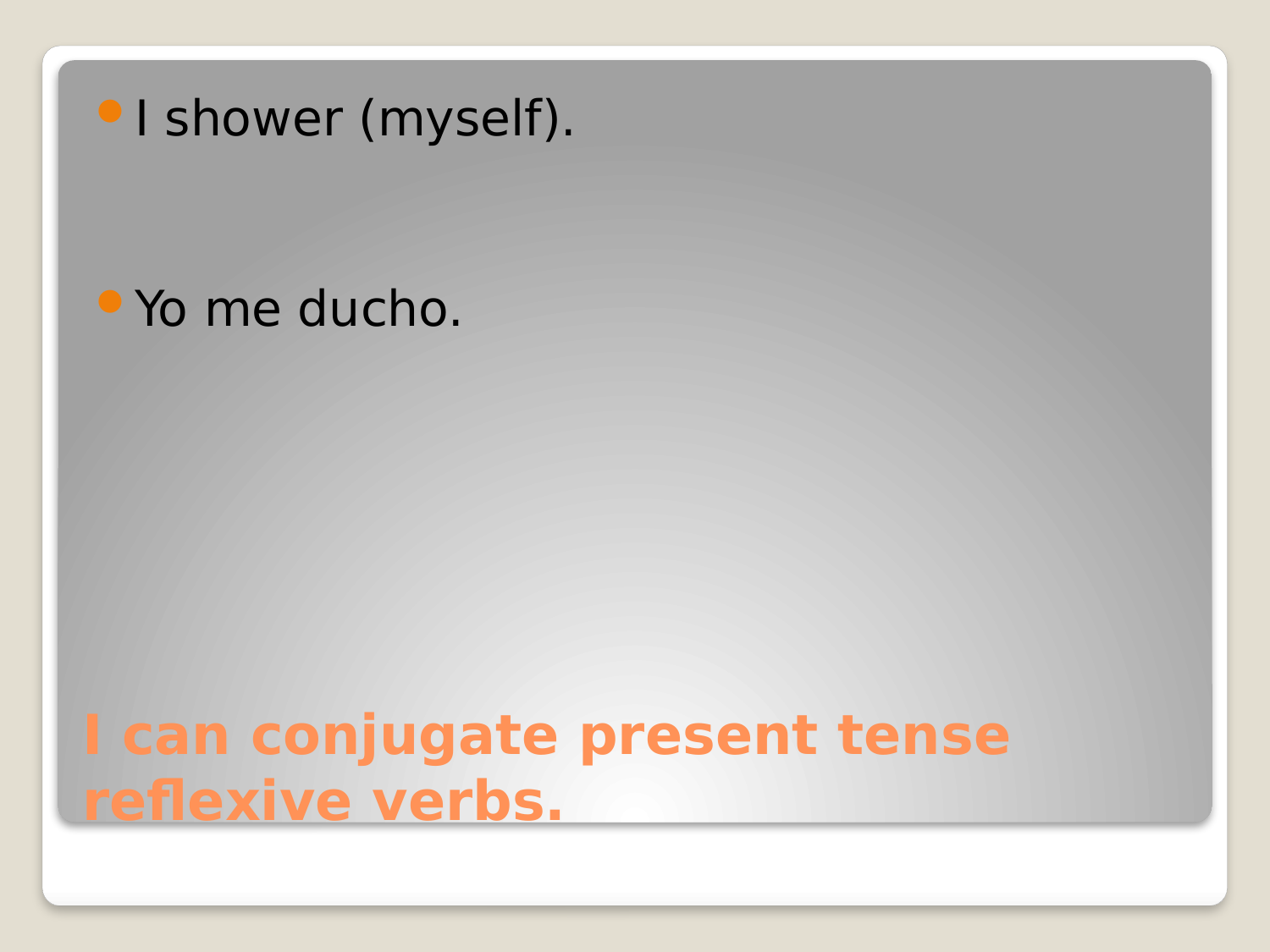

I shower (myself).

Yo me ducho.
# I can conjugate present tense reflexive verbs.